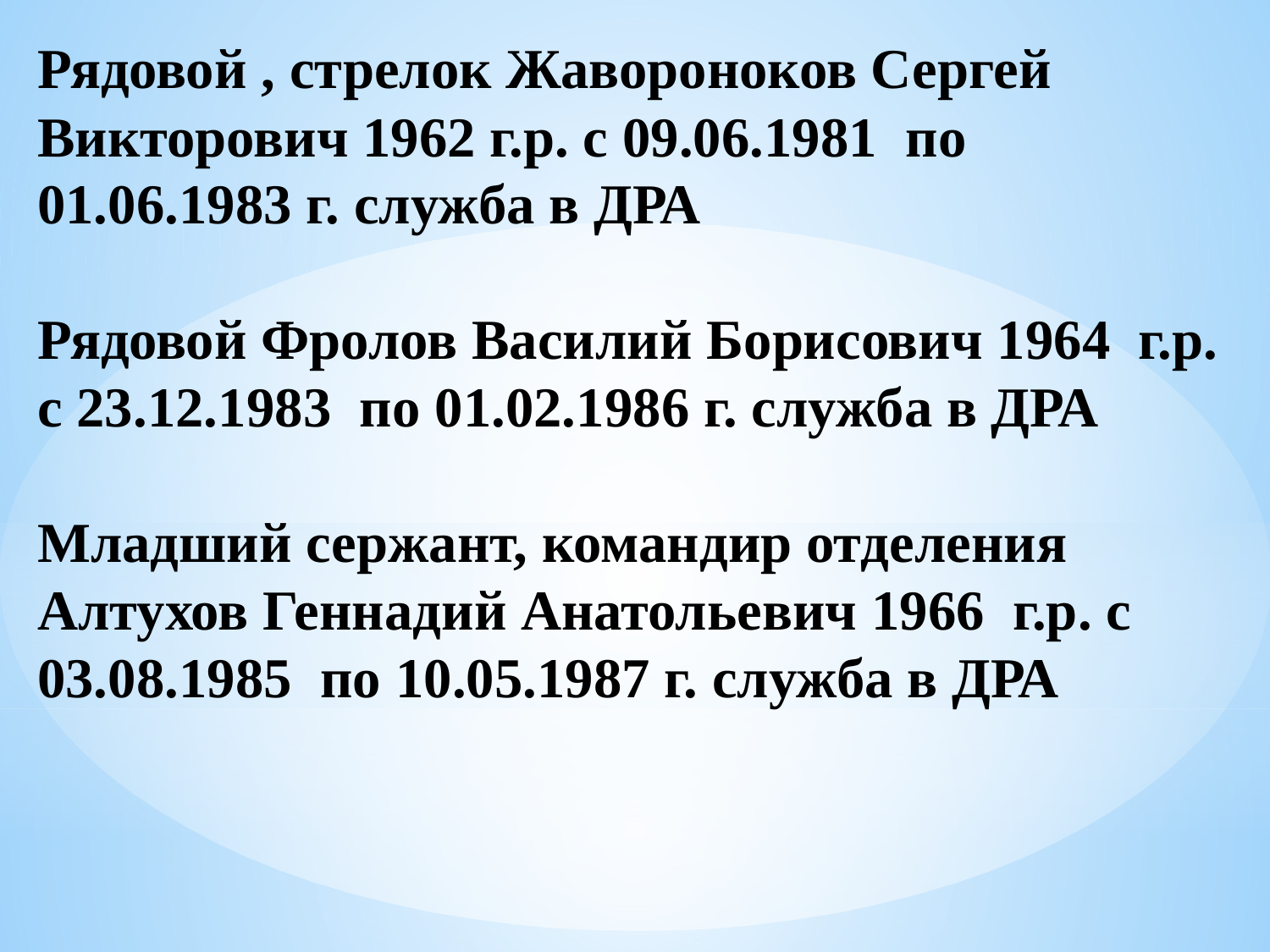

Рядовой , стрелок Жавороноков Сергей Викторович 1962 г.р. с 09.06.1981  по 01.06.1983 г. служба в ДРА

Рядовой Фролов Василий Борисович 1964  г.р. с 23.12.1983  по 01.02.1986 г. служба в ДРА

Младший сержант, командир отделения  Алтухов Геннадий Анатольевич 1966  г.р. с 03.08.1985  по 10.05.1987 г. служба в ДРА